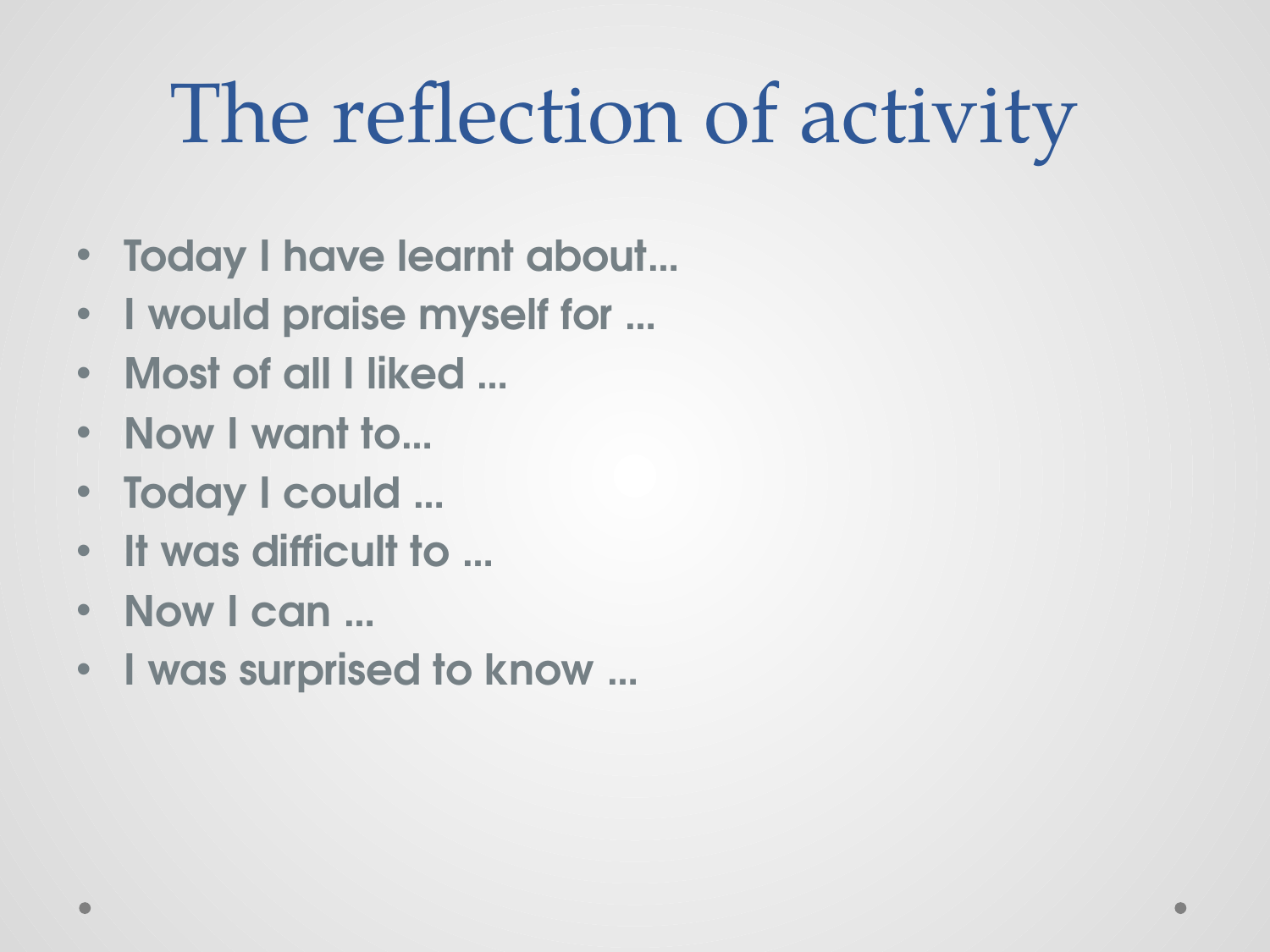

# The reflection of activity
Today I have learnt about…
I would praise myself for …
Most of all I liked …
Now I want to…
Today I could …
It was difficult to …
Now I can …
I was surprised to know …